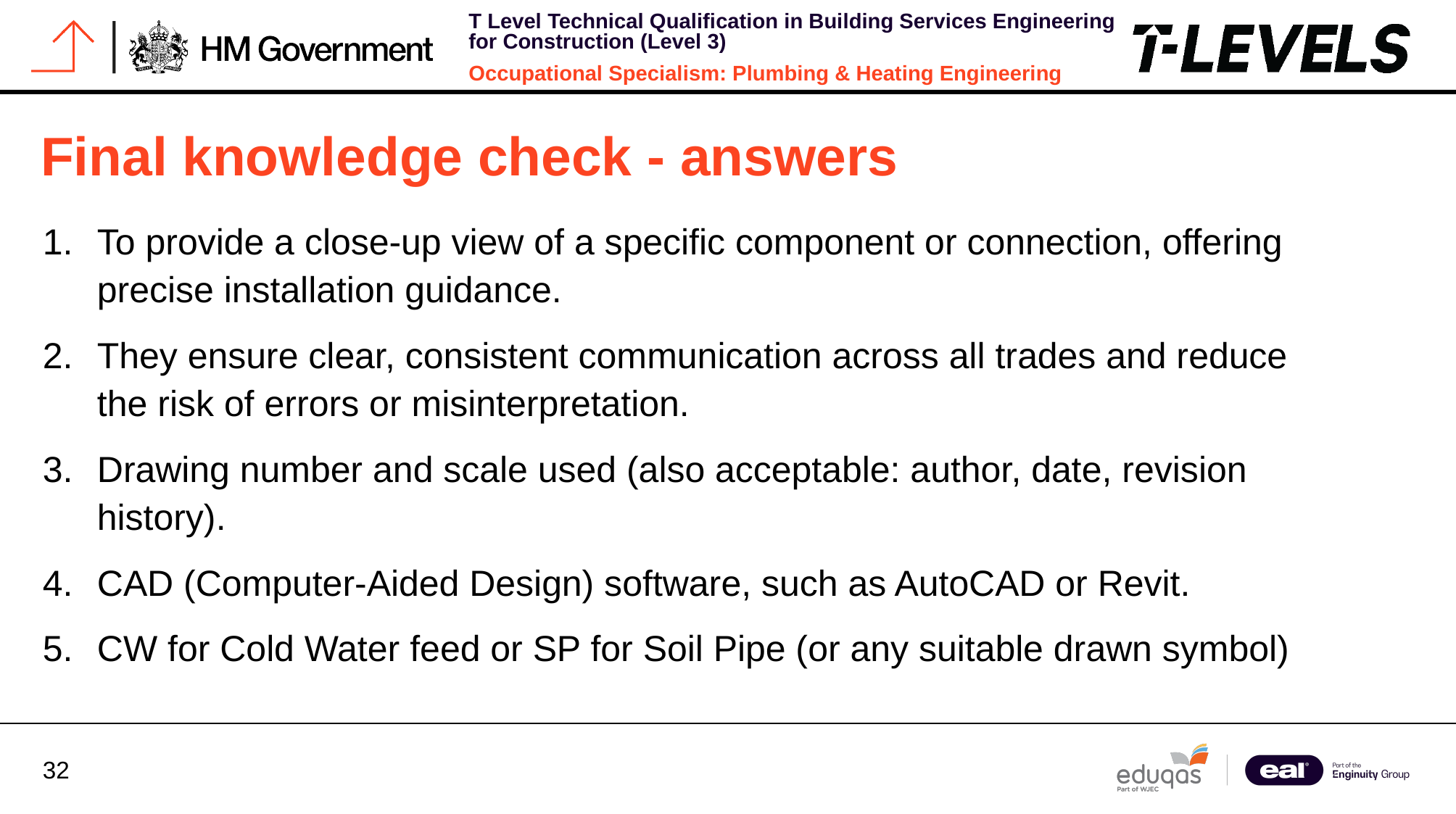

# Final knowledge check - answers
To provide a close-up view of a specific component or connection, offering precise installation guidance.
They ensure clear, consistent communication across all trades and reduce the risk of errors or misinterpretation.
Drawing number and scale used (also acceptable: author, date, revision history).
CAD (Computer-Aided Design) software, such as AutoCAD or Revit.
CW for Cold Water feed or SP for Soil Pipe (or any suitable drawn symbol)